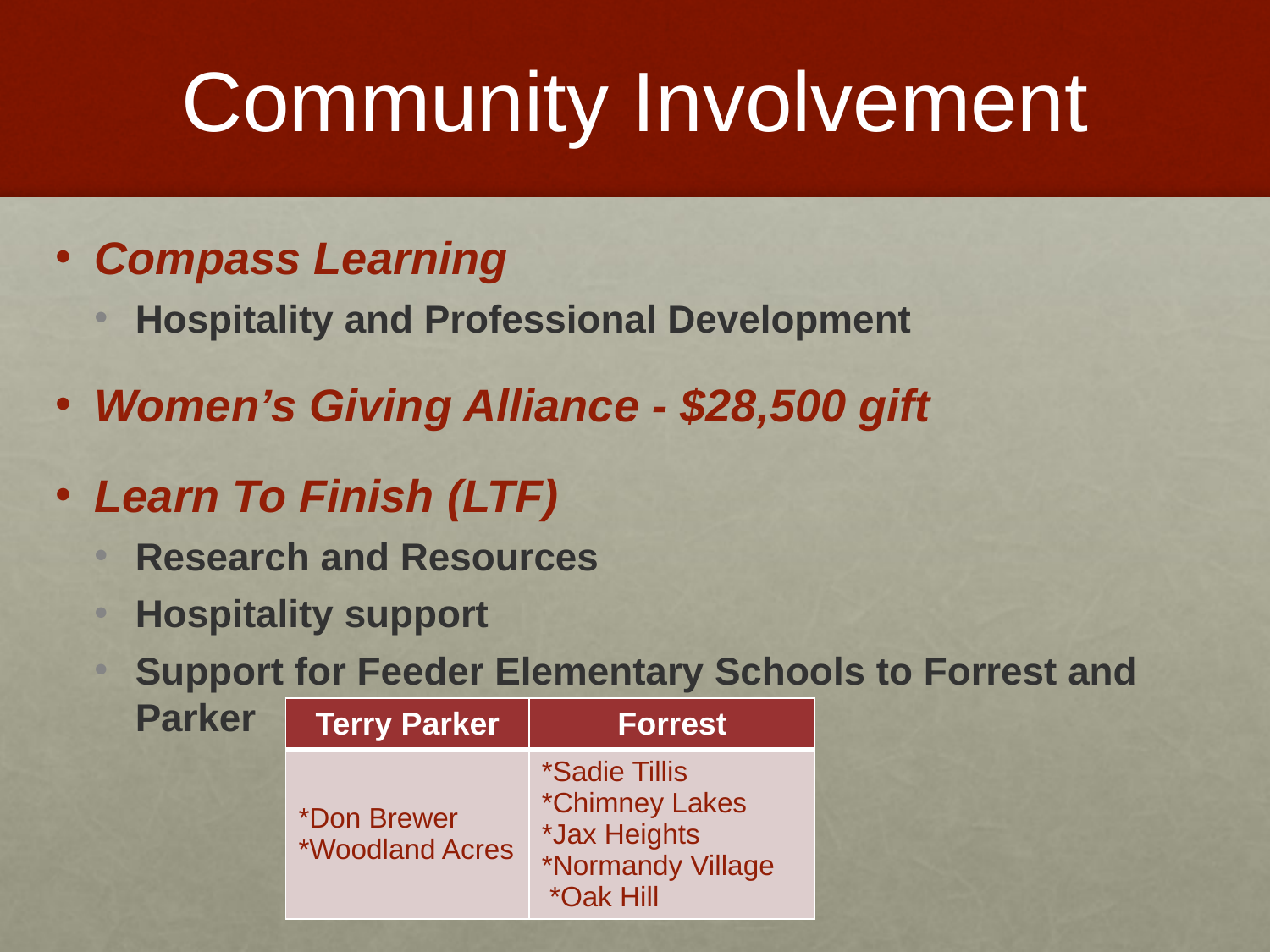

# Community Involvement
Compass Learning
Hospitality and Professional Development
Women’s Giving Alliance - $28,500 gift
Learn To Finish (LTF)
Research and Resources
Hospitality support
Support for Feeder Elementary Schools to Forrest and Parker

| Terry Parker | Forrest |
| --- | --- |
| \*Don Brewer \*Woodland Acres | \*Sadie Tillis \*Chimney Lakes \*Jax Heights \*Normandy Village \*Oak Hill |